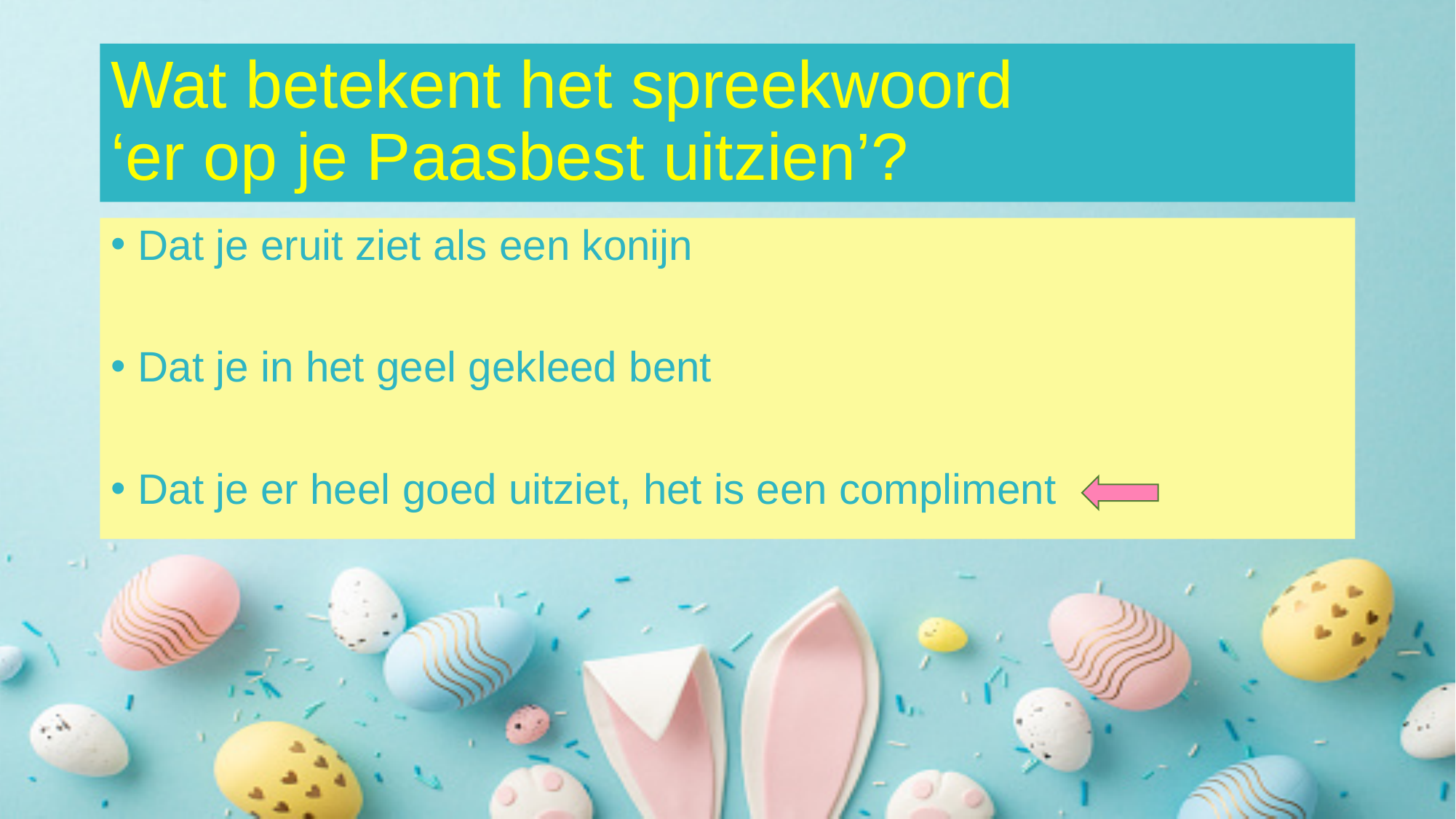

# Wat betekent het spreekwoord ‘er op je Paasbest uitzien’?
Dat je eruit ziet als een konijn

Dat je in het geel gekleed bent

Dat je er heel goed uitziet, het is een compliment